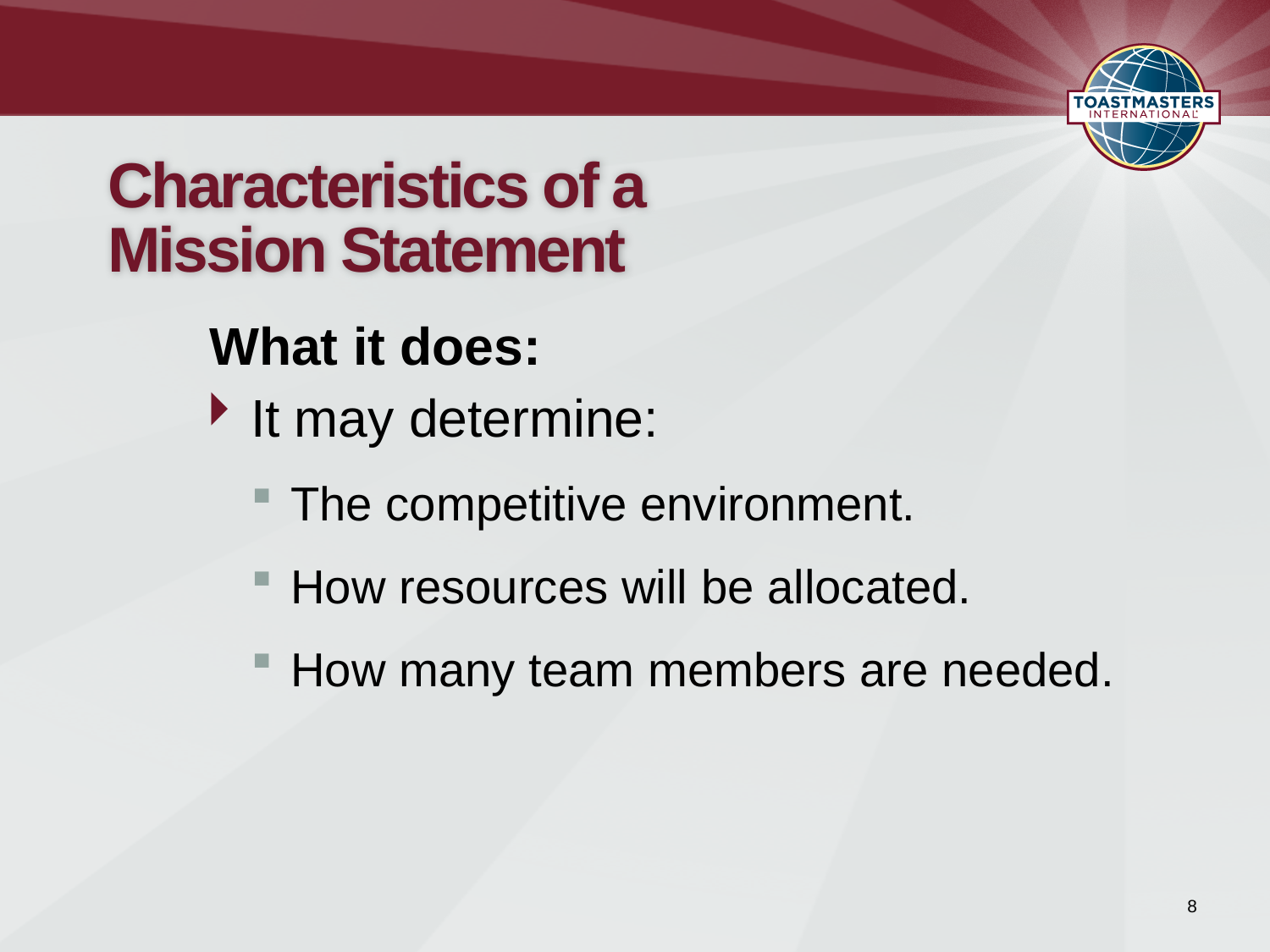

# Characteristics of a Mission Statement
What it does:
It may determine:
The competitive environment.
How resources will be allocated.
How many team members are needed.

8